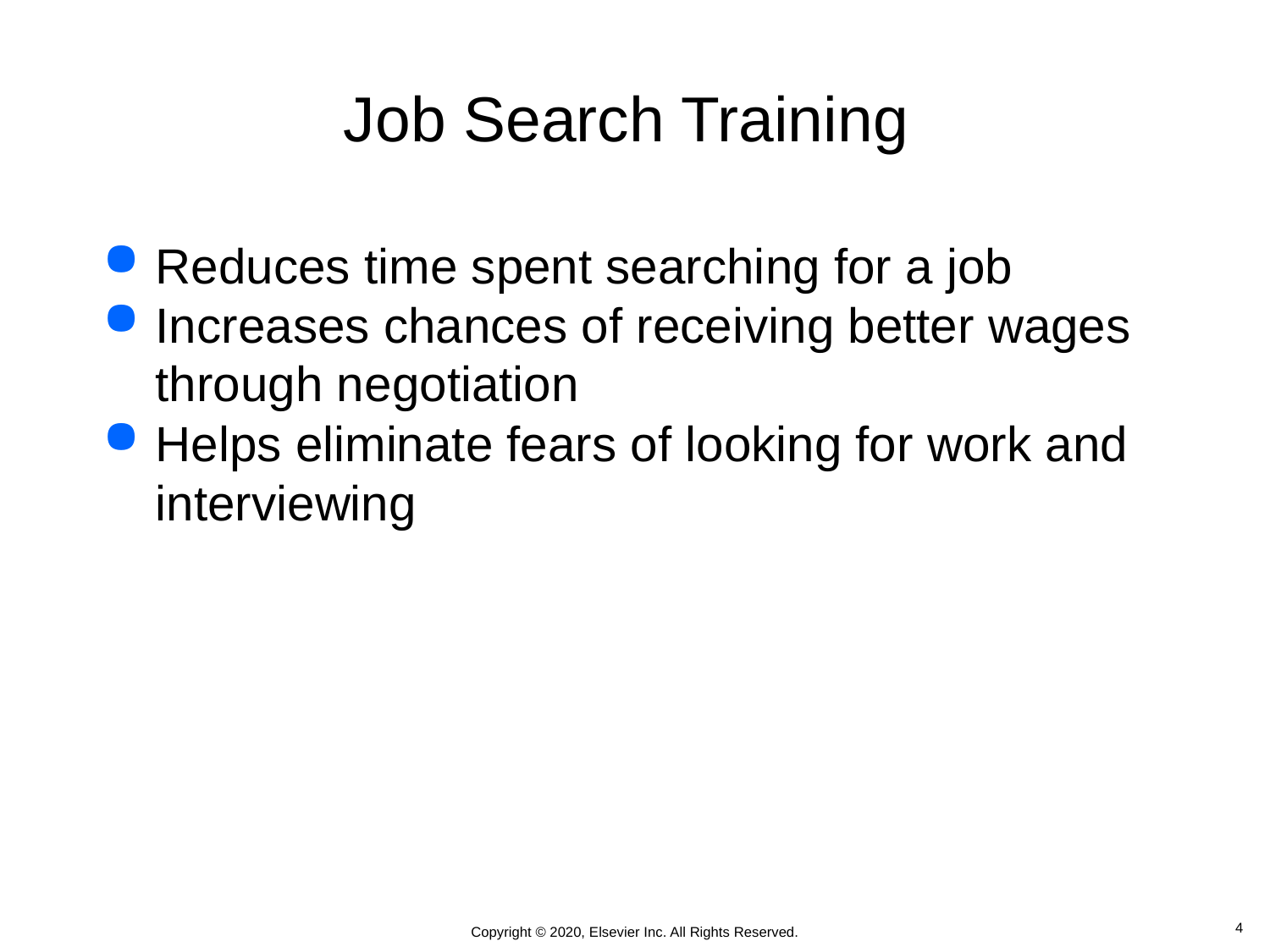

# Job Search Training
Reduces time spent searching for a job
Increases chances of receiving better wages through negotiation
Helps eliminate fears of looking for work and interviewing
 4